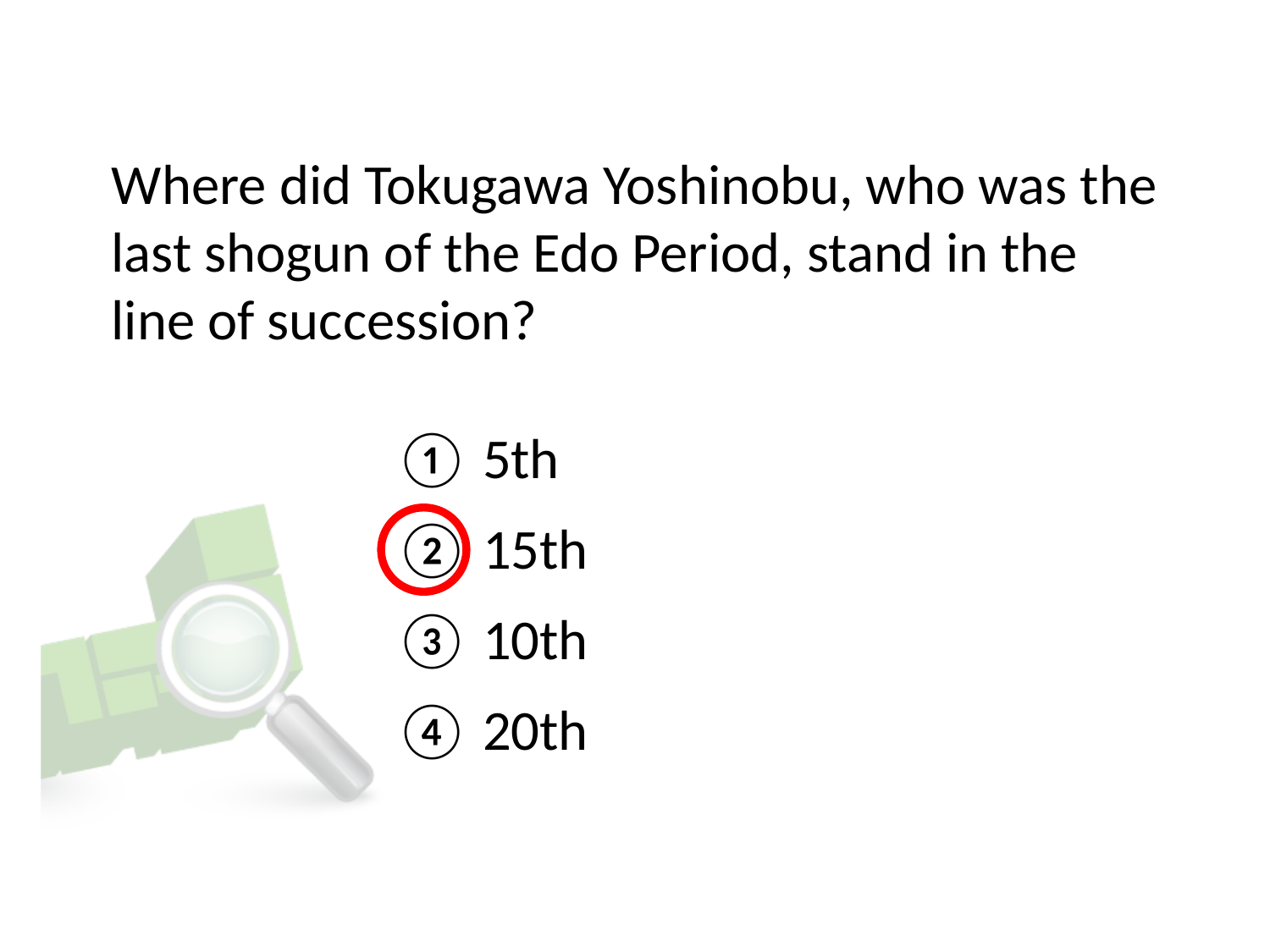

# Where did Tokugawa Yoshinobu, who was the last shogun of the Edo Period, stand in the line of succession?
① 5th
② 15th
③ 10th
④ 20th